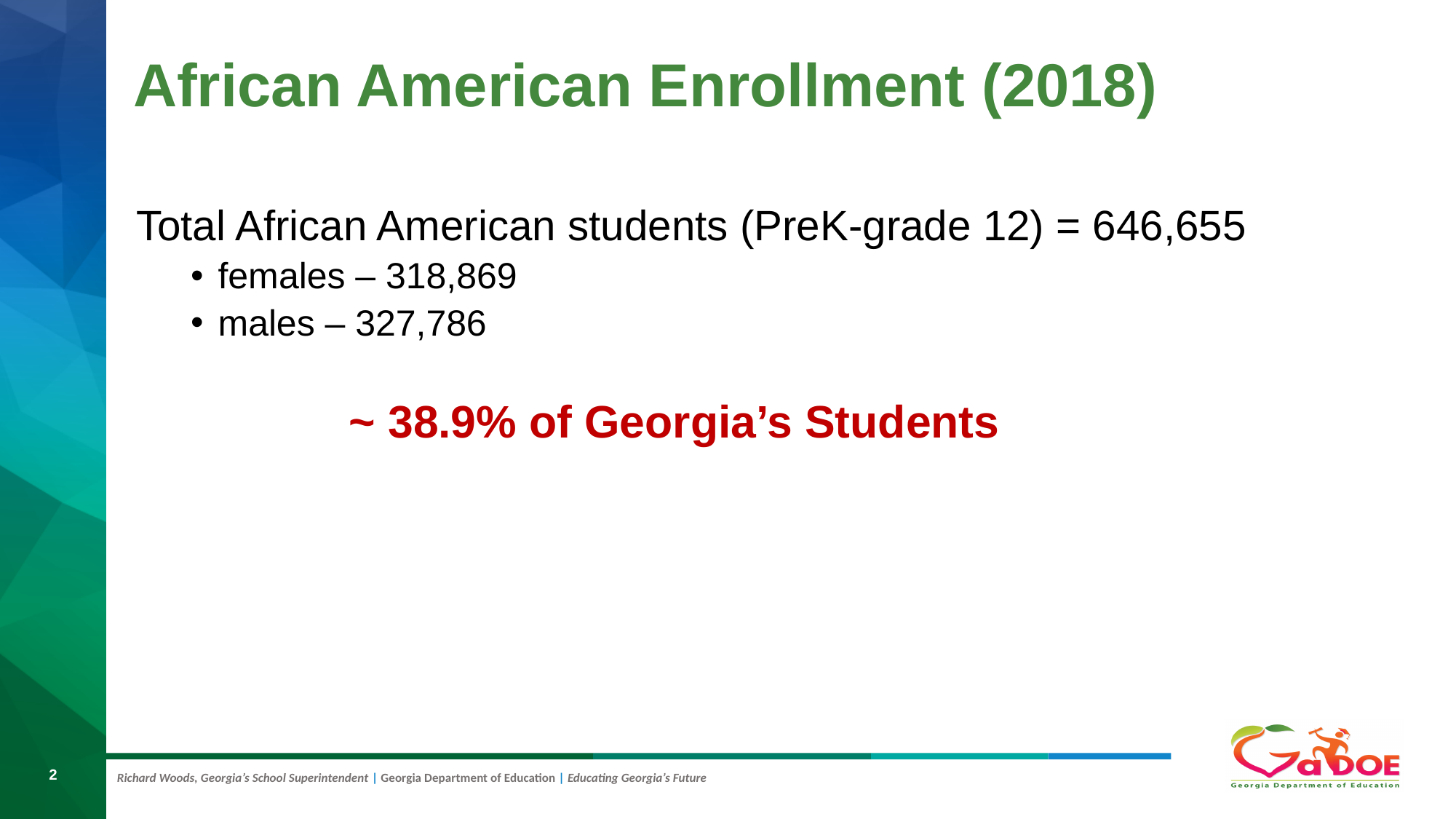

African American Enrollment (2018)
Total African American students (PreK-grade 12) = 646,655
females – 318,869
males – 327,786

~ 38.9% of Georgia’s Students